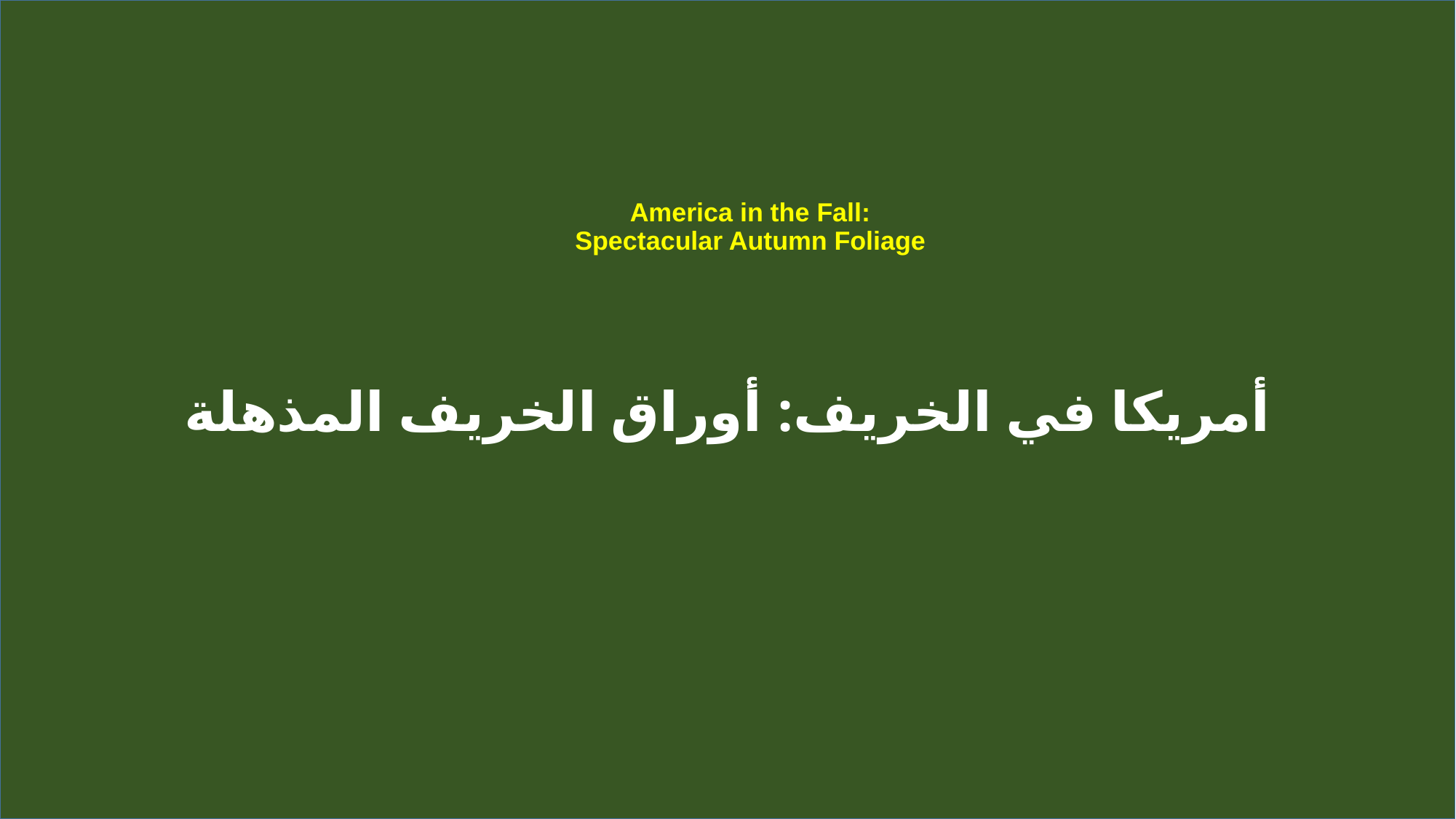

أمريكا في الخريف: أوراق الخريف المذهلة
# America in the Fall: Spectacular Autumn Foliage